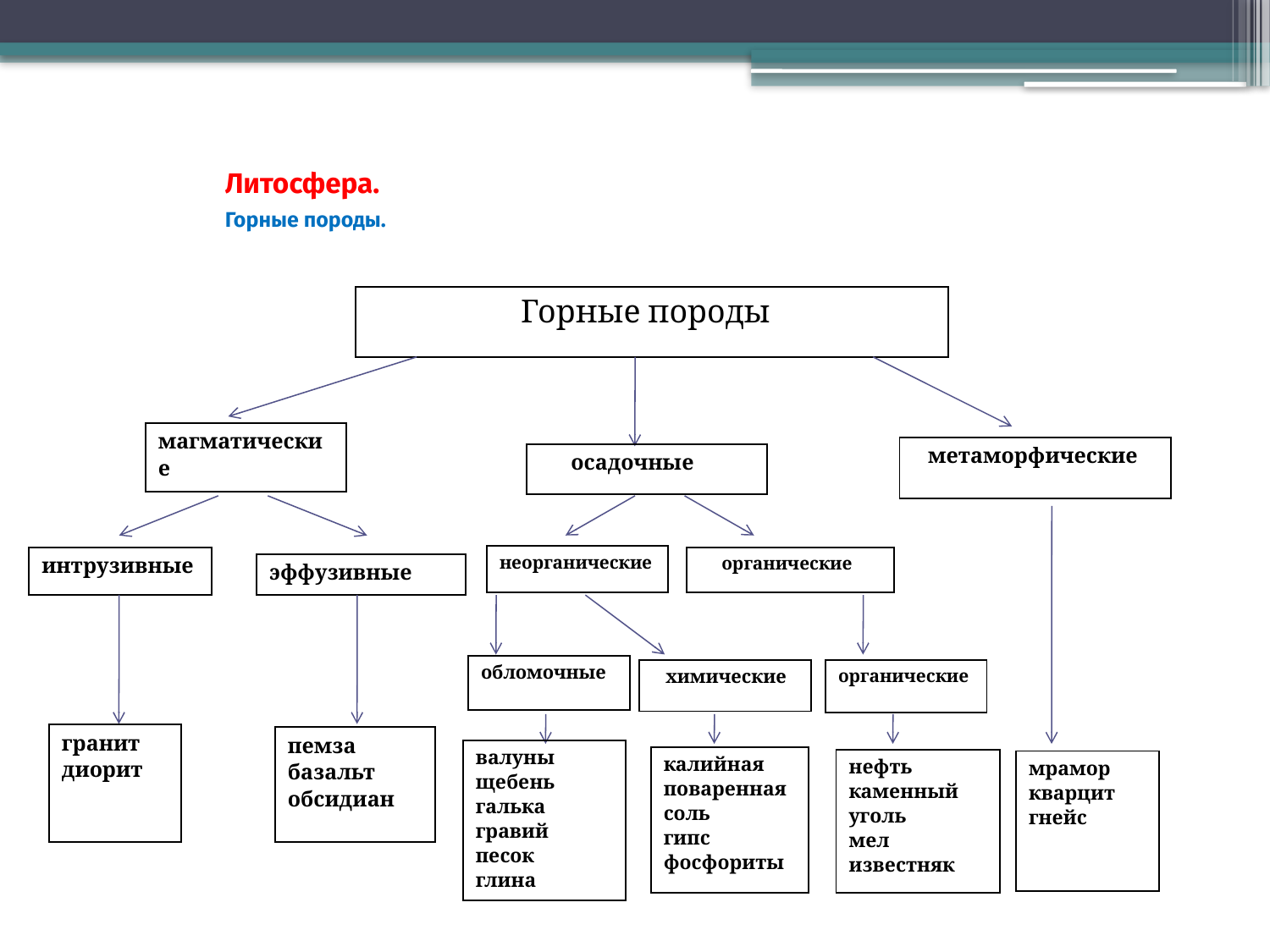

# Литосфера. Горные породы.
| Горные породы |
| --- |
| магматические |
| --- |
| метаморфические |
| --- |
| осадочные |
| --- |
| неорганические |
| --- |
| интрузивные |
| --- |
| органические |
| --- |
| эффузивные |
| --- |
| обломочные |
| --- |
| химические |
| --- |
| органические |
| --- |
| гранит диорит |
| --- |
| пемза базальт обсидиан |
| --- |
| валуны щебень галька гравий песок глина |
| --- |
| калийная поваренная соль гипс фосфориты |
| --- |
| нефть каменный уголь мел известняк |
| --- |
| мрамор кварцит гнейс |
| --- |